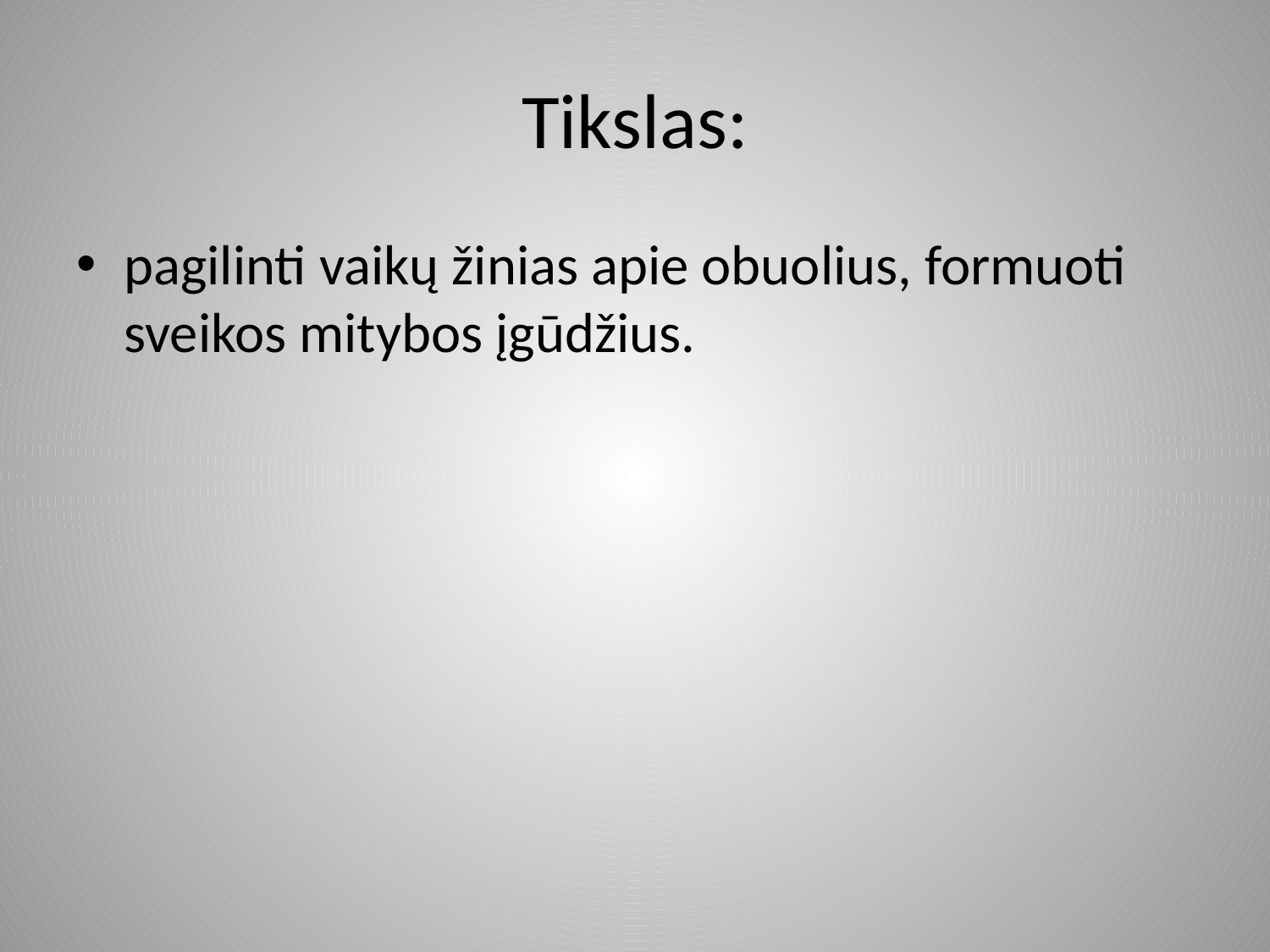

# Tikslas:
pagilinti vaikų žinias apie obuolius, formuoti sveikos mitybos įgūdžius.